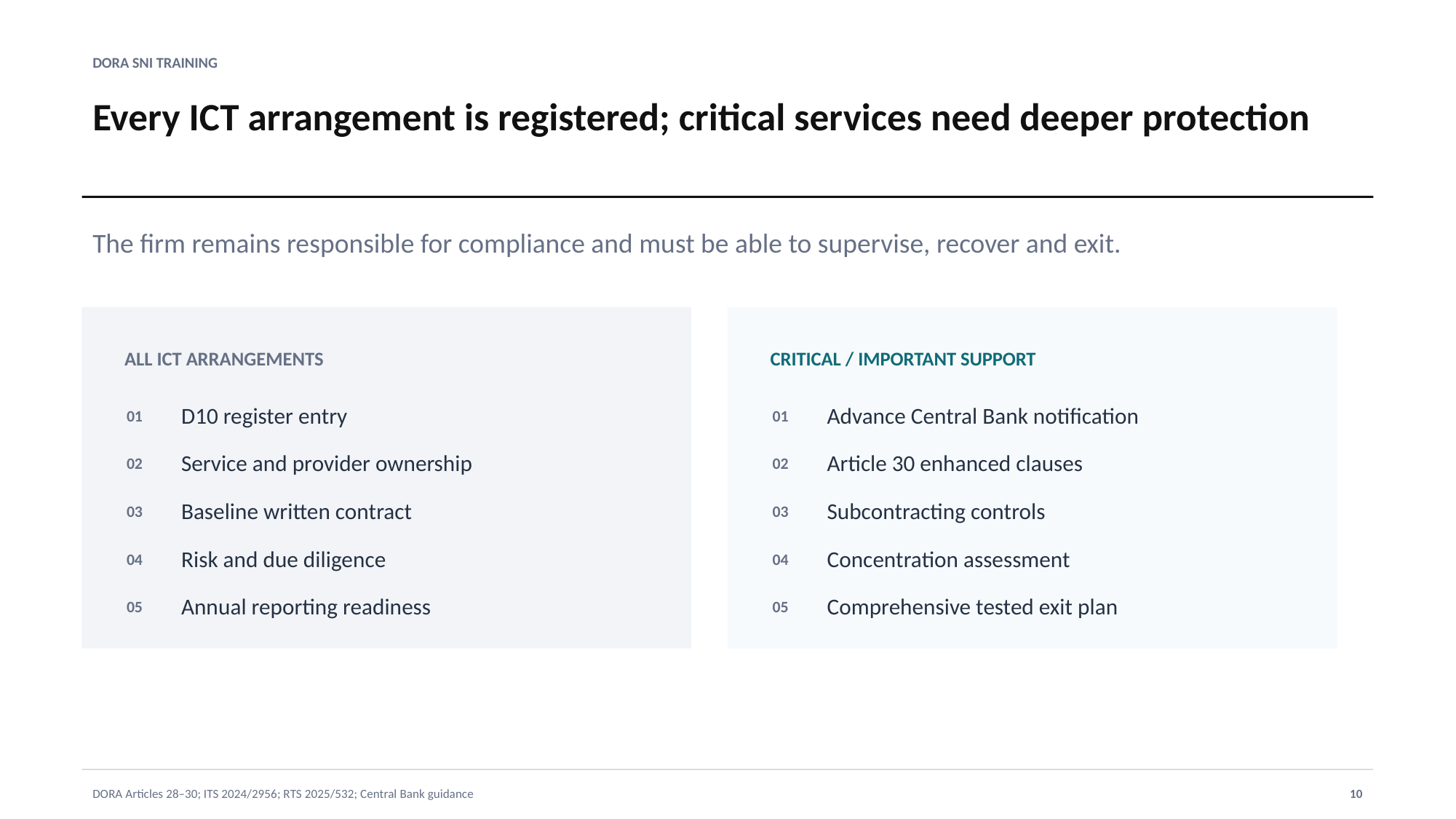

DORA SNI TRAINING
Every ICT arrangement is registered; critical services need deeper protection

The firm remains responsible for compliance and must be able to supervise, recover and exit.

ALL ICT ARRANGEMENTS
CRITICAL / IMPORTANT SUPPORT
D10 register entry
Advance Central Bank notification
01
01
Service and provider ownership
Article 30 enhanced clauses
02
02
Baseline written contract
Subcontracting controls
03
03
Risk and due diligence
Concentration assessment
04
04
Annual reporting readiness
Comprehensive tested exit plan
05
05

DORA Articles 28–30; ITS 2024/2956; RTS 2025/532; Central Bank guidance
10